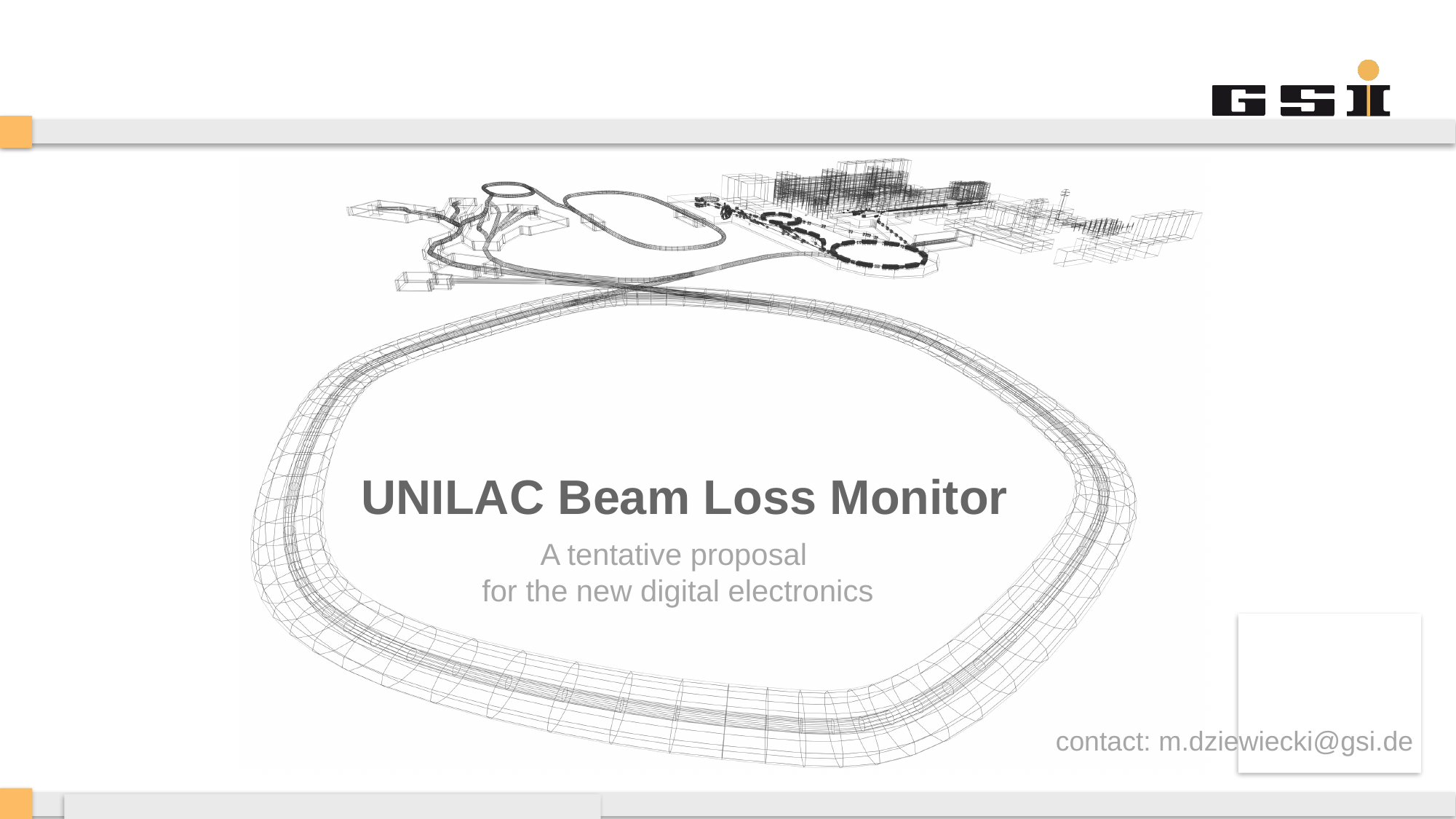

# UNILAC Beam Loss Monitor
A tentative proposal
for the new digital electronics
contact: m.dziewiecki@gsi.de